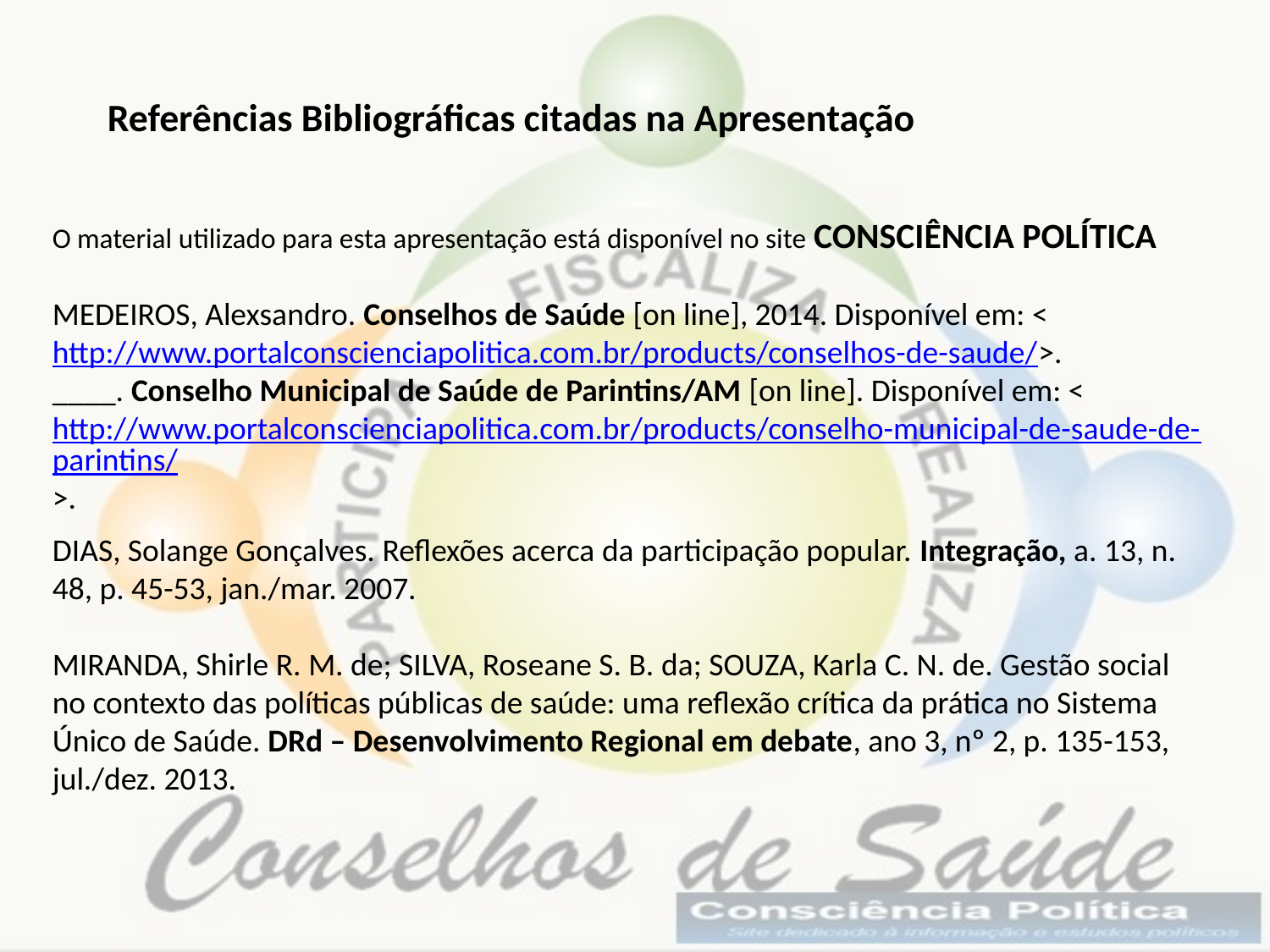

Referências Bibliográficas citadas na Apresentação
O material utilizado para esta apresentação está disponível no site CONSCIÊNCIA POLÍTICA

MEDEIROS, Alexsandro. Conselhos de Saúde [on line], 2014. Disponível em: <http://www.portalconscienciapolitica.com.br/products/conselhos-de-saude/>.
____. Conselho Municipal de Saúde de Parintins/AM [on line]. Disponível em: <http://www.portalconscienciapolitica.com.br/products/conselho-municipal-de-saude-de-parintins/>.
DIAS, Solange Gonçalves. Reflexões acerca da participação popular. Integração, a. 13, n. 48, p. 45-53, jan./mar. 2007.
MIRANDA, Shirle R. M. de; SILVA, Roseane S. B. da; SOUZA, Karla C. N. de. Gestão social no contexto das políticas públicas de saúde: uma reflexão crítica da prática no Sistema Único de Saúde. DRd – Desenvolvimento Regional em debate, ano 3, nº 2, p. 135-153, jul./dez. 2013.